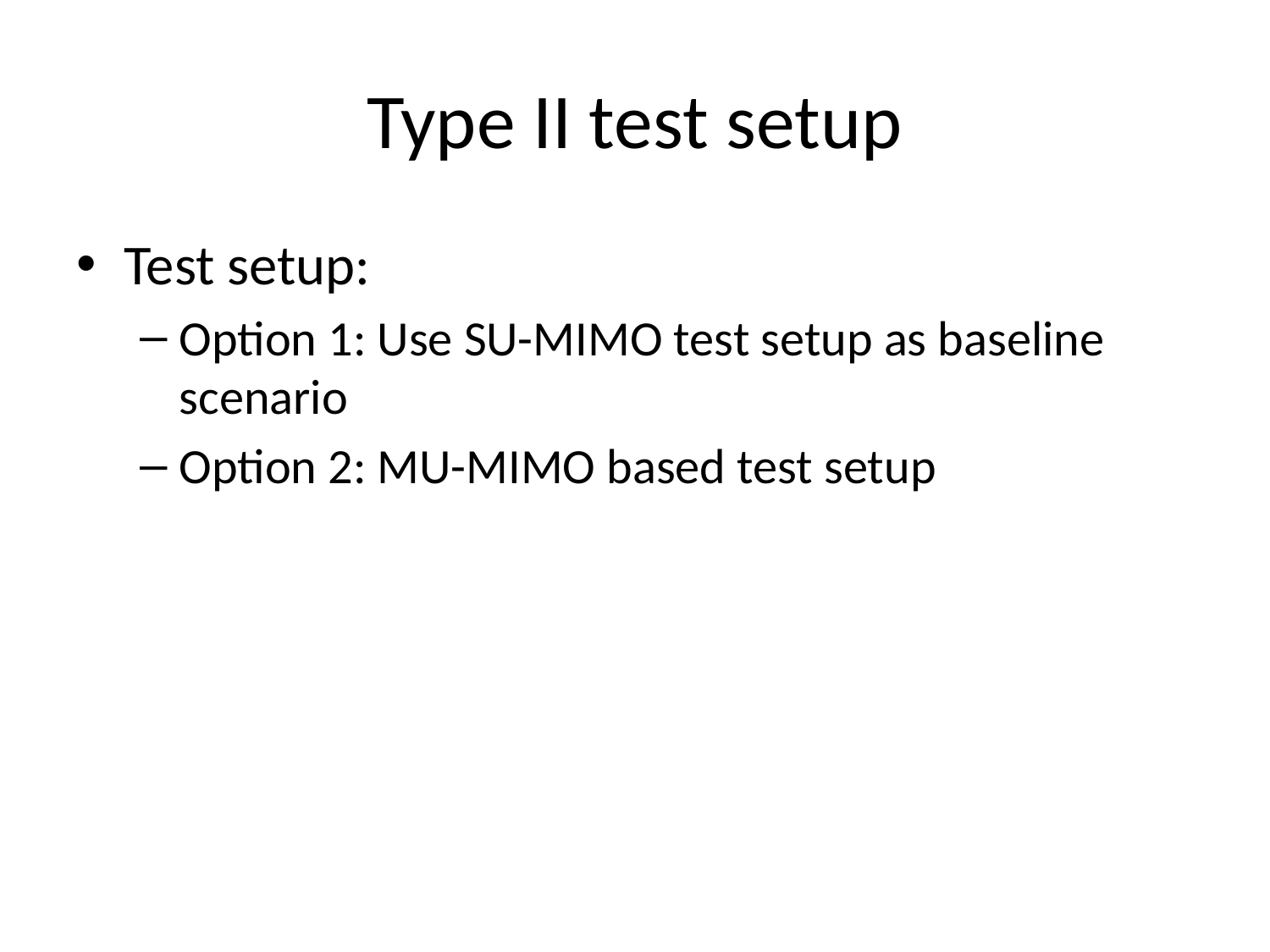

# Type II test setup
Test setup:
Option 1: Use SU-MIMO test setup as baseline scenario
Option 2: MU-MIMO based test setup